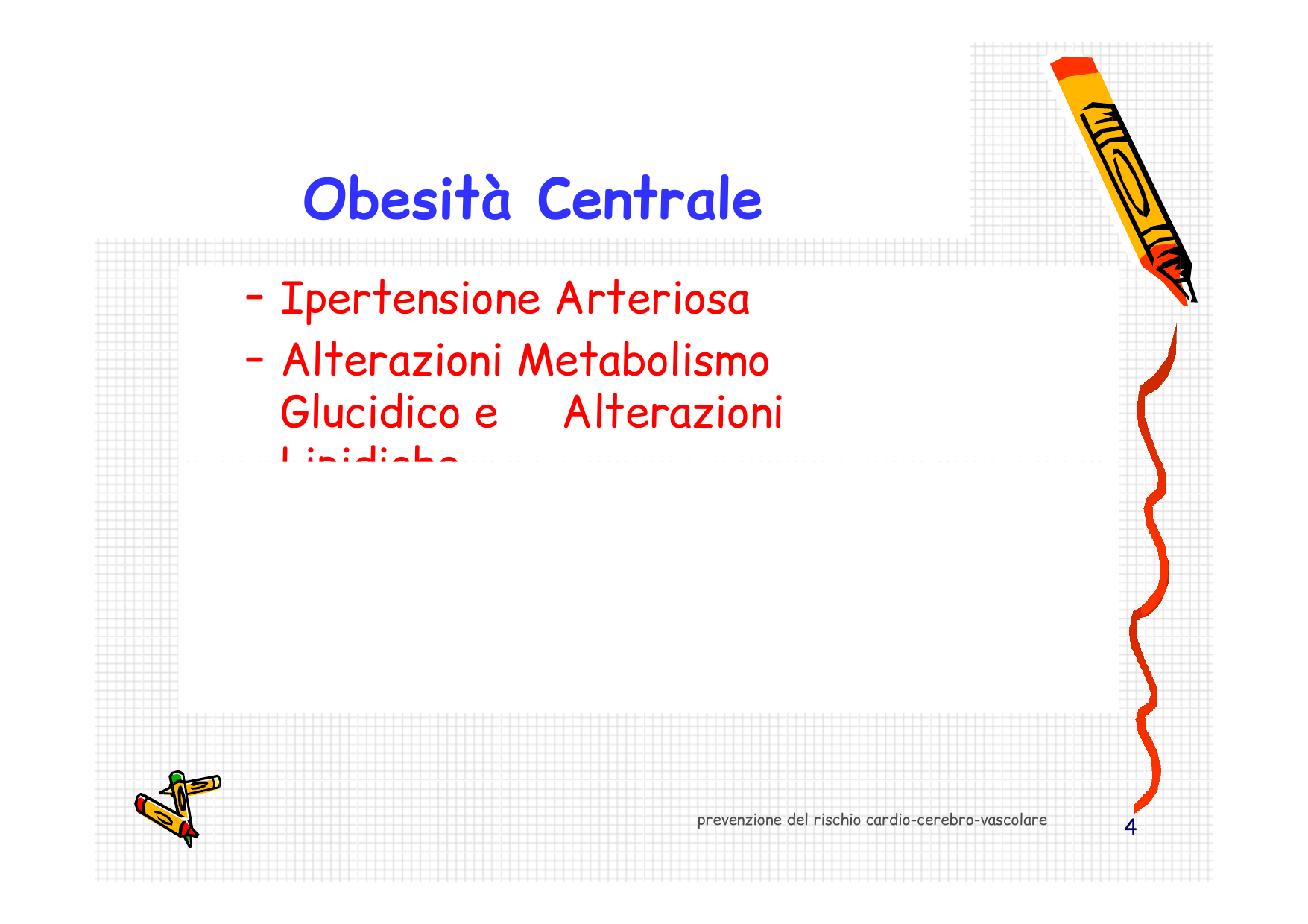

Provincia Milano 1

Obesità	Centrale

Ipertensione Arteriosa
Alterazioni Metabolismo Glucidico e	Alterazioni Lipidiche
Profilo Coagulativo di tipo Trombotico

prevenzione del rischio cardio-cerebro-vascolare

4